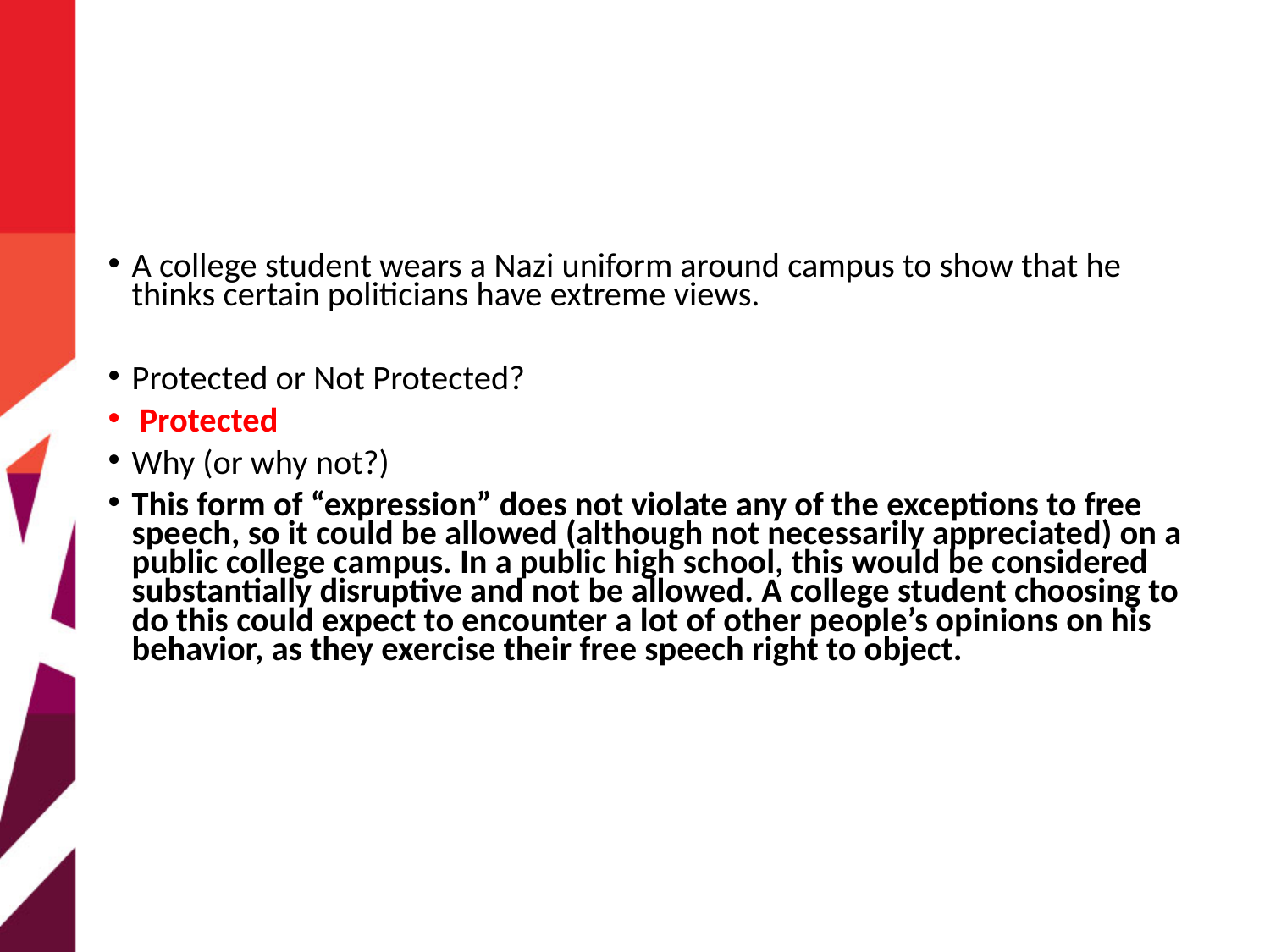

A college student wears a Nazi uniform around campus to show that he thinks certain politicians have extreme views.

Protected or Not Protected?
 Protected
Why (or why not?)
This form of “expression” does not violate any of the exceptions to free speech, so it could be allowed (although not necessarily appreciated) on a public college campus. In a public high school, this would be considered substantially disruptive and not be allowed. A college student choosing to do this could expect to encounter a lot of other people’s opinions on his behavior, as they exercise their free speech right to object.